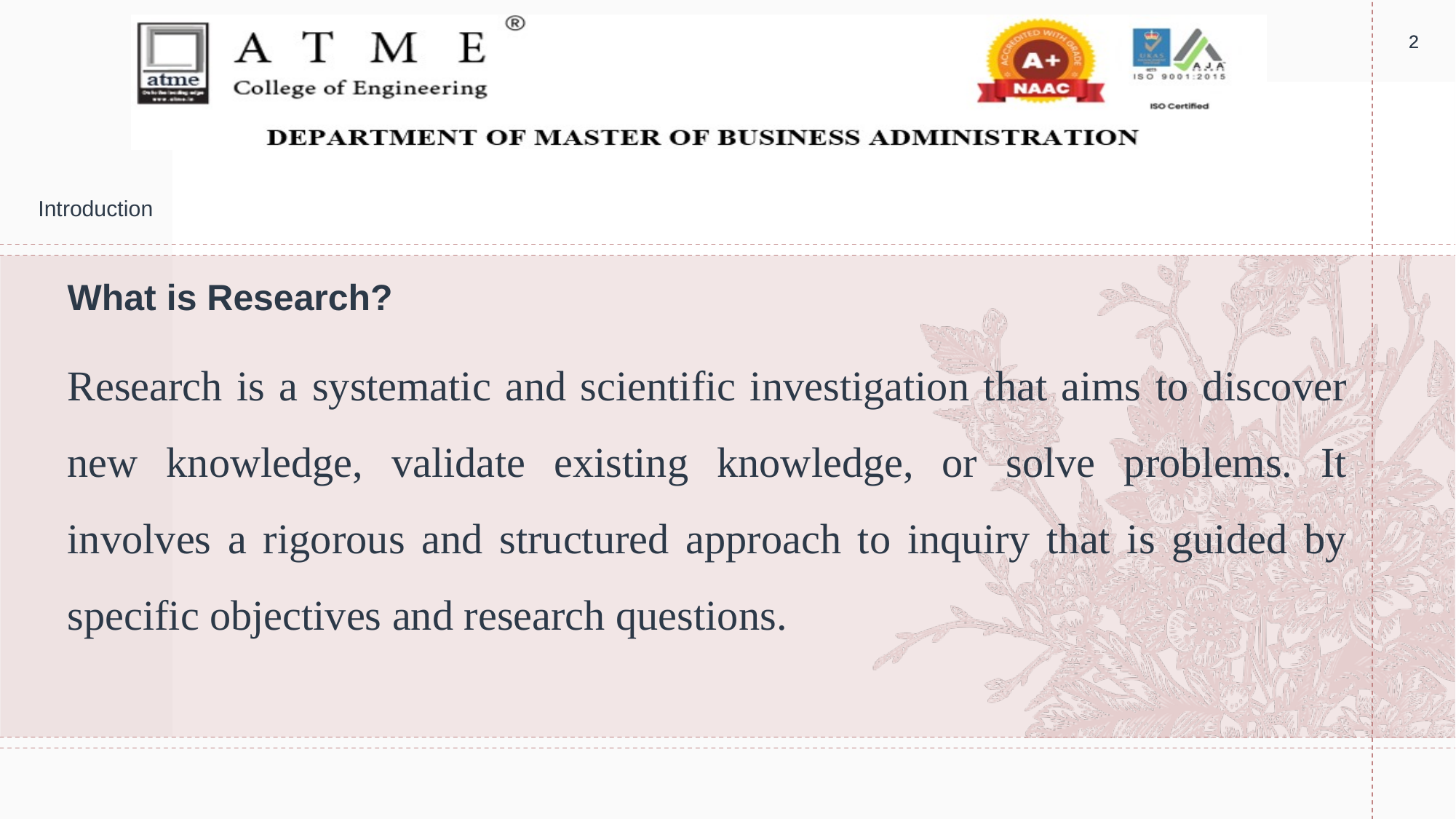

2
2
	What is Research?
	Research is a systematic and scientific investigation that aims to discover new knowledge, validate existing knowledge, or solve problems. It involves a rigorous and structured approach to inquiry that is guided by specific objectives and research questions.

# Introduction